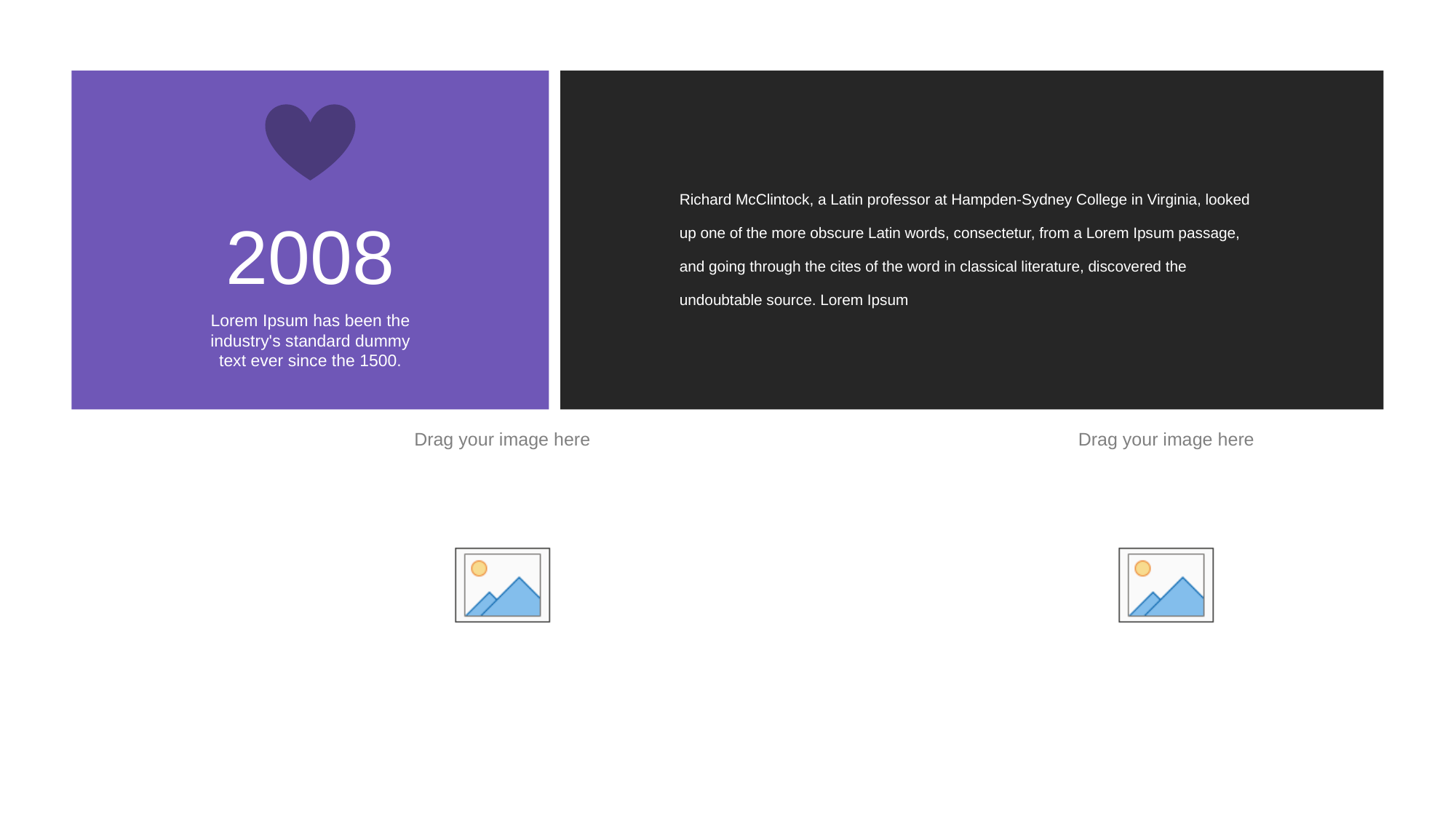

2008

Lorem Ipsum has been the industry's standard dummy text ever since the 1500.
Richard McClintock, a Latin professor at Hampden-Sydney College in Virginia, looked up one of the more obscure Latin words, consectetur, from a Lorem Ipsum passage, and going through the cites of the word in classical literature, discovered the undoubtable source. Lorem Ipsum